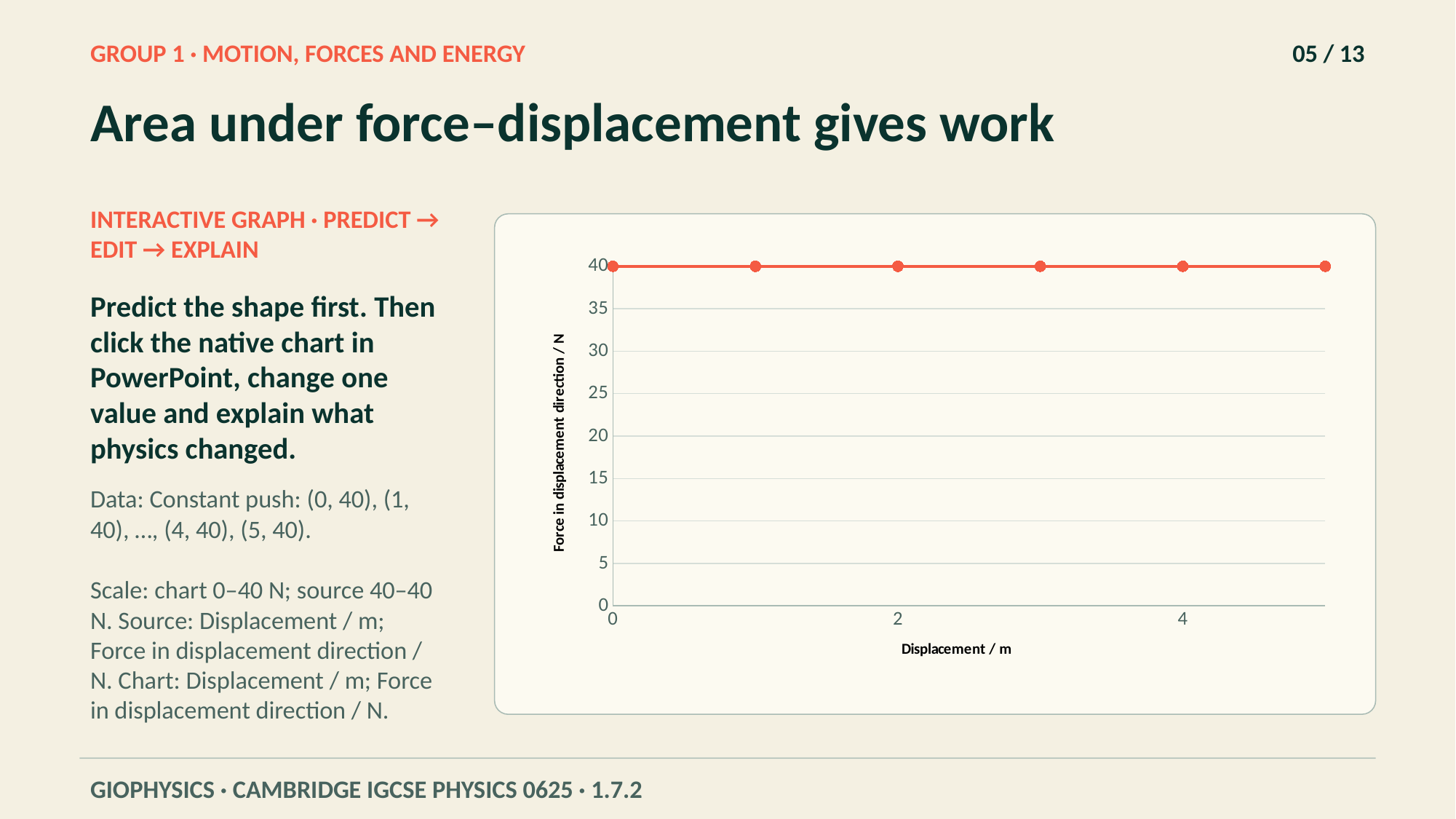

GROUP 1 · MOTION, FORCES AND ENERGY
05 / 13
Area under force–displacement gives work
INTERACTIVE GRAPH · PREDICT → EDIT → EXPLAIN

### Chart

| Category |  |
|---|---|
Predict the shape first. Then click the native chart in PowerPoint, change one value and explain what physics changed.
Data: Constant push: (0, 40), (1, 40), …, (4, 40), (5, 40).
Scale: chart 0–40 N; source 40–40 N. Source: Displacement / m; Force in displacement direction / N. Chart: Displacement / m; Force in displacement direction / N.

GIOPHYSICS · CAMBRIDGE IGCSE PHYSICS 0625 · 1.7.2